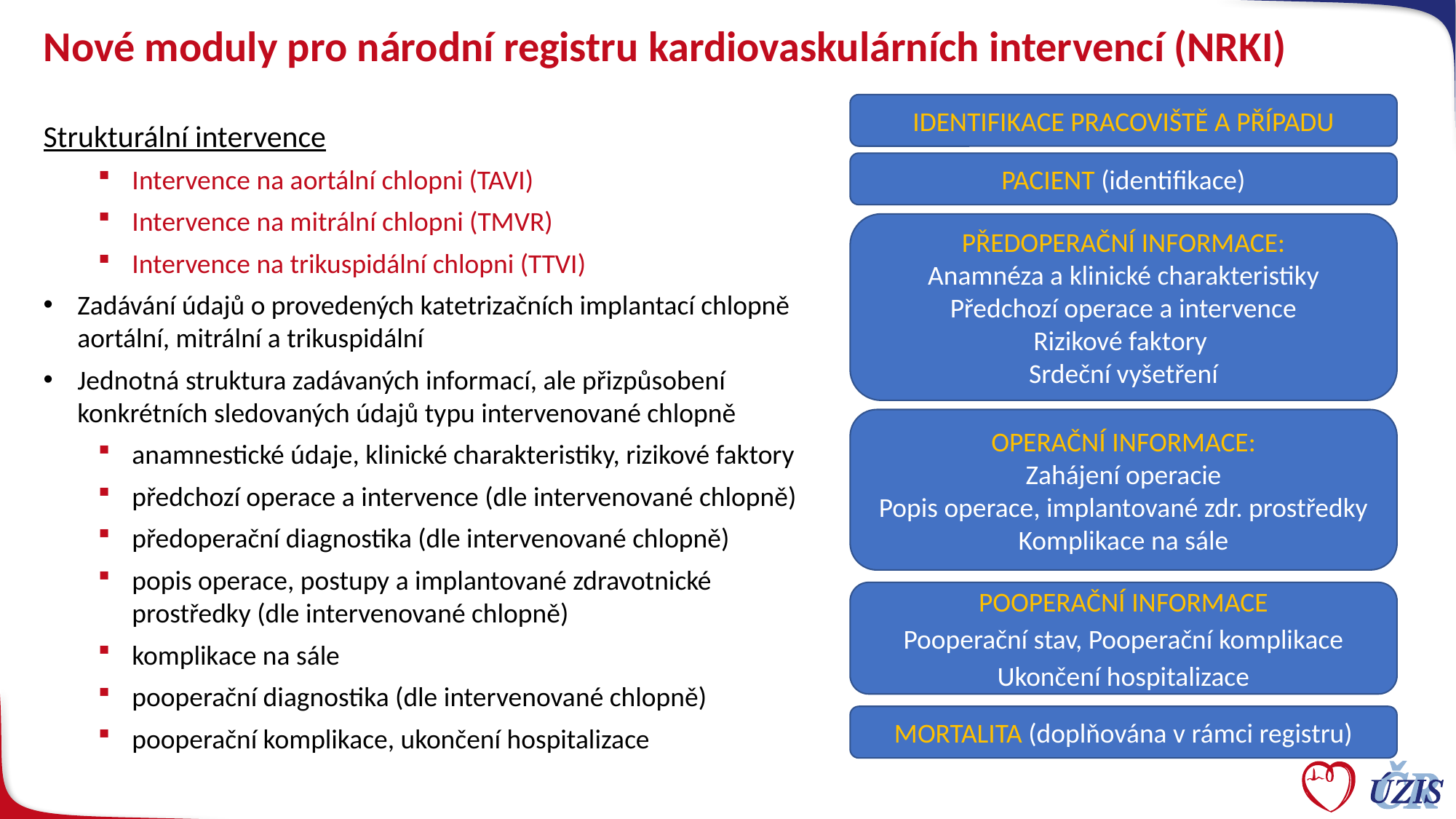

# Nové moduly pro národní registru kardiovaskulárních intervencí (NRKI)
Identifikace pracoviště a případu
Strukturální intervence
Intervence na aortální chlopni (TAVI)
Intervence na mitrální chlopni (TMVR)
Intervence na trikuspidální chlopni (TTVI)
Zadávání údajů o provedených katetrizačních implantací chlopně aortální, mitrální a trikuspidální
Jednotná struktura zadávaných informací, ale přizpůsobení konkrétních sledovaných údajů typu intervenované chlopně
anamnestické údaje, klinické charakteristiky, rizikové faktory
předchozí operace a intervence (dle intervenované chlopně)
předoperační diagnostika (dle intervenované chlopně)
popis operace, postupy a implantované zdravotnické prostředky (dle intervenované chlopně)
komplikace na sále
pooperační diagnostika (dle intervenované chlopně)
pooperační komplikace, ukončení hospitalizace

Pacient (identifikace)
Předoperační informace:
Anamnéza a klinické charakteristiky
Předchozí operace a intervence
Rizikové faktory
Srdeční vyšetření
operační informace:
Zahájení operacie
Popis operace, implantované zdr. prostředky
Komplikace na sále
Pooperační informace
Pooperační stav, Pooperační komplikace
Ukončení hospitalizace
Mortalita (doplňována v rámci registru)